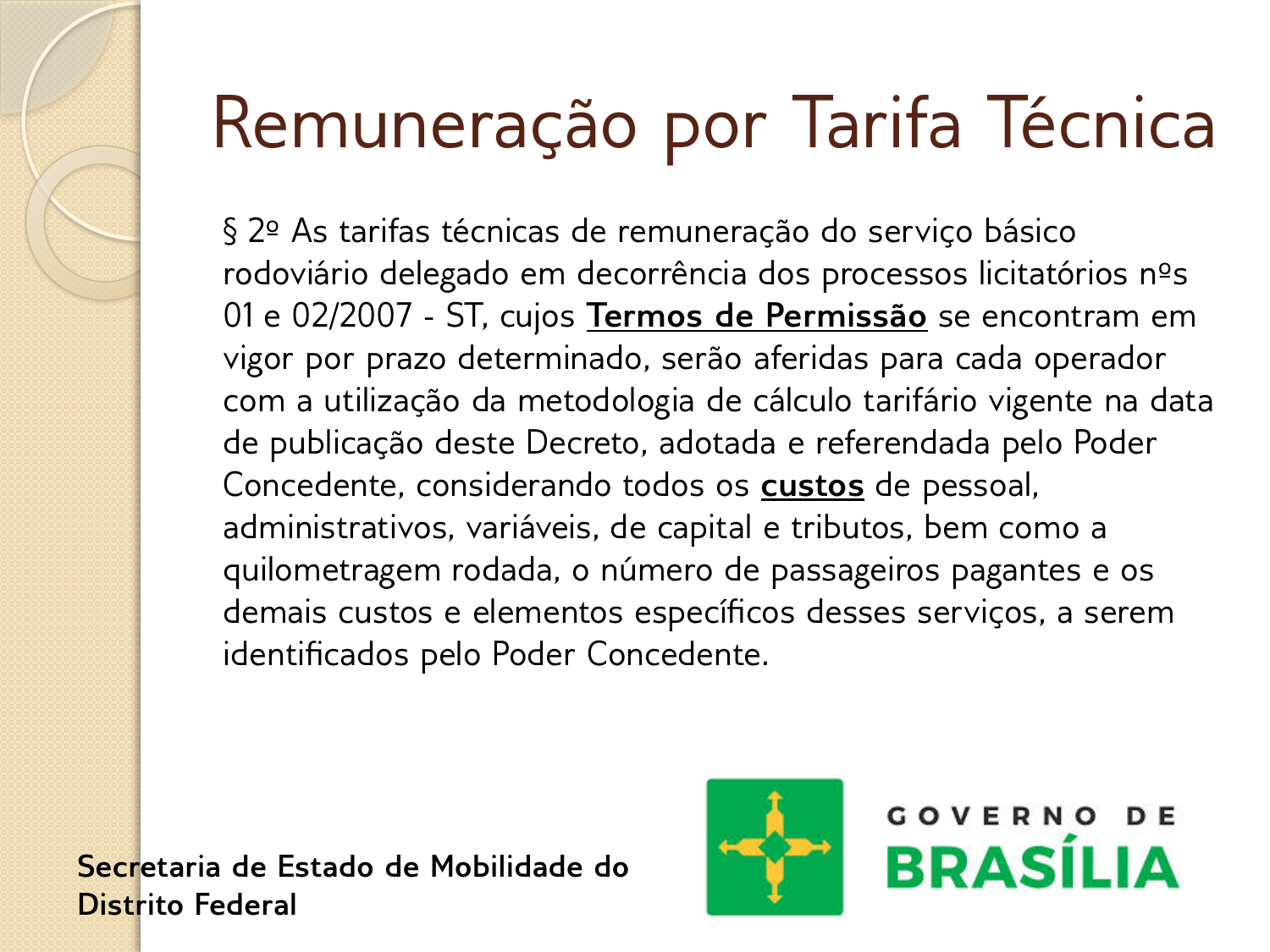

# Remuneração por Tarifa Técnica
§ 2º As tarifas técnicas de remuneração do serviço básico rodoviário delegado em decorrência dos processos licitatórios nºs 01 e 02/2007 - ST, cujos Termos de Permissão se encontram em vigor por prazo determinado, serão aferidas para cada operador com a utilização da metodologia de cálculo tarifário vigente na data de publicação deste Decreto, adotada e referendada pelo Poder Concedente, considerando todos os custos de pessoal, administrativos, variáveis, de capital e tributos, bem como a quilometragem rodada, o número de passageiros pagantes e os demais custos e elementos específicos desses serviços, a serem identificados pelo Poder Concedente.